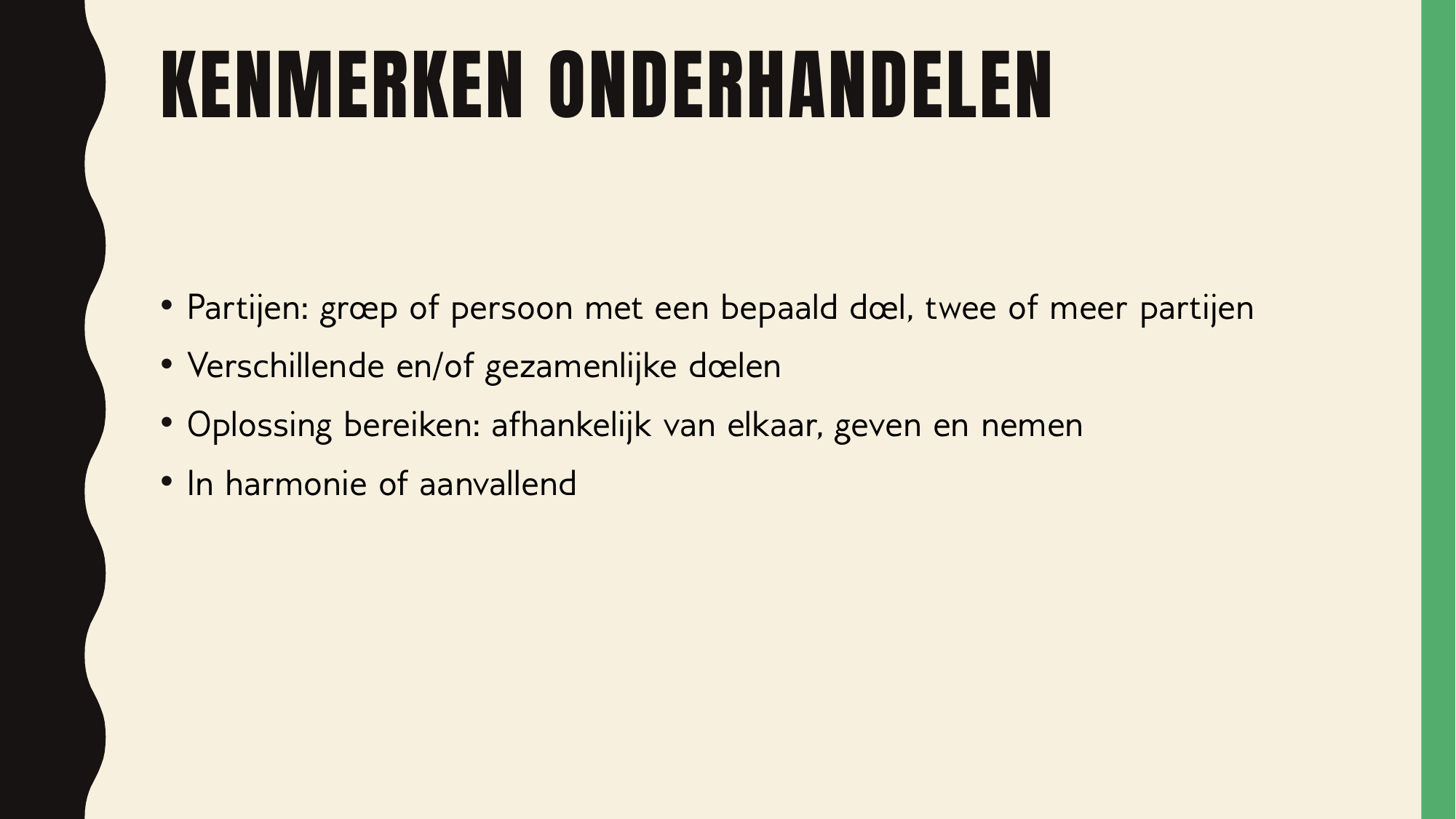

# Kenmerken onderhandelen
Partijen: groep of persoon met een bepaald doel, twee of meer partijen
Verschillende en/of gezamenlijke doelen
Oplossing bereiken: afhankelijk van elkaar, geven en nemen
In harmonie of aanvallend